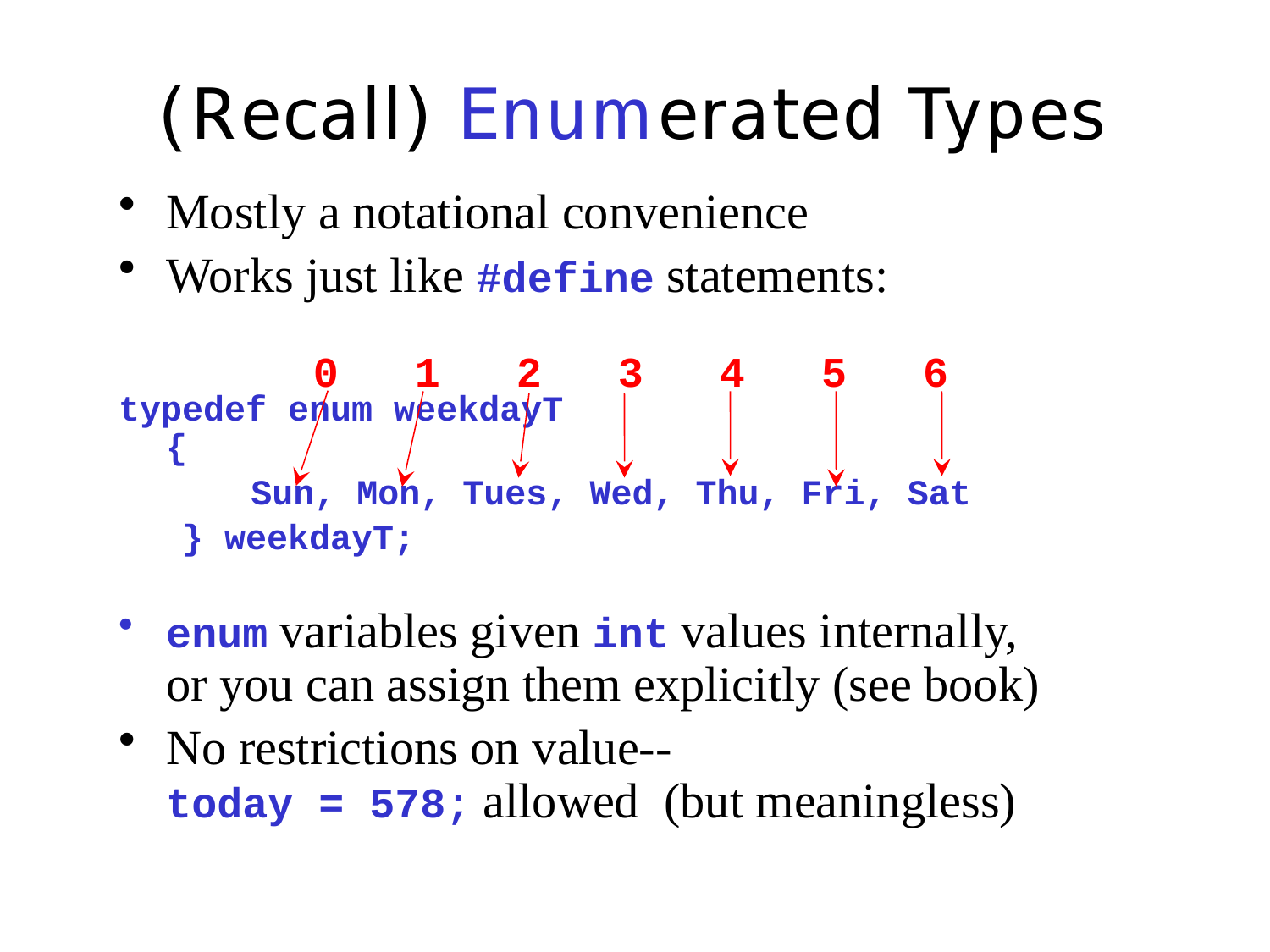

# (Recall) Enumerated Types
Mostly a notational convenience
Works just like #define statements:

typedef enum weekdayT
{
	    Sun, Mon, Tues, Wed, Thu, Fri, Sat
   } weekdayT;
enum variables given int values internally,
or you can assign them explicitly (see book)
No restrictions on value--
today = 578; allowed  (but meaningless)

 0   1   2   3   4   5   6